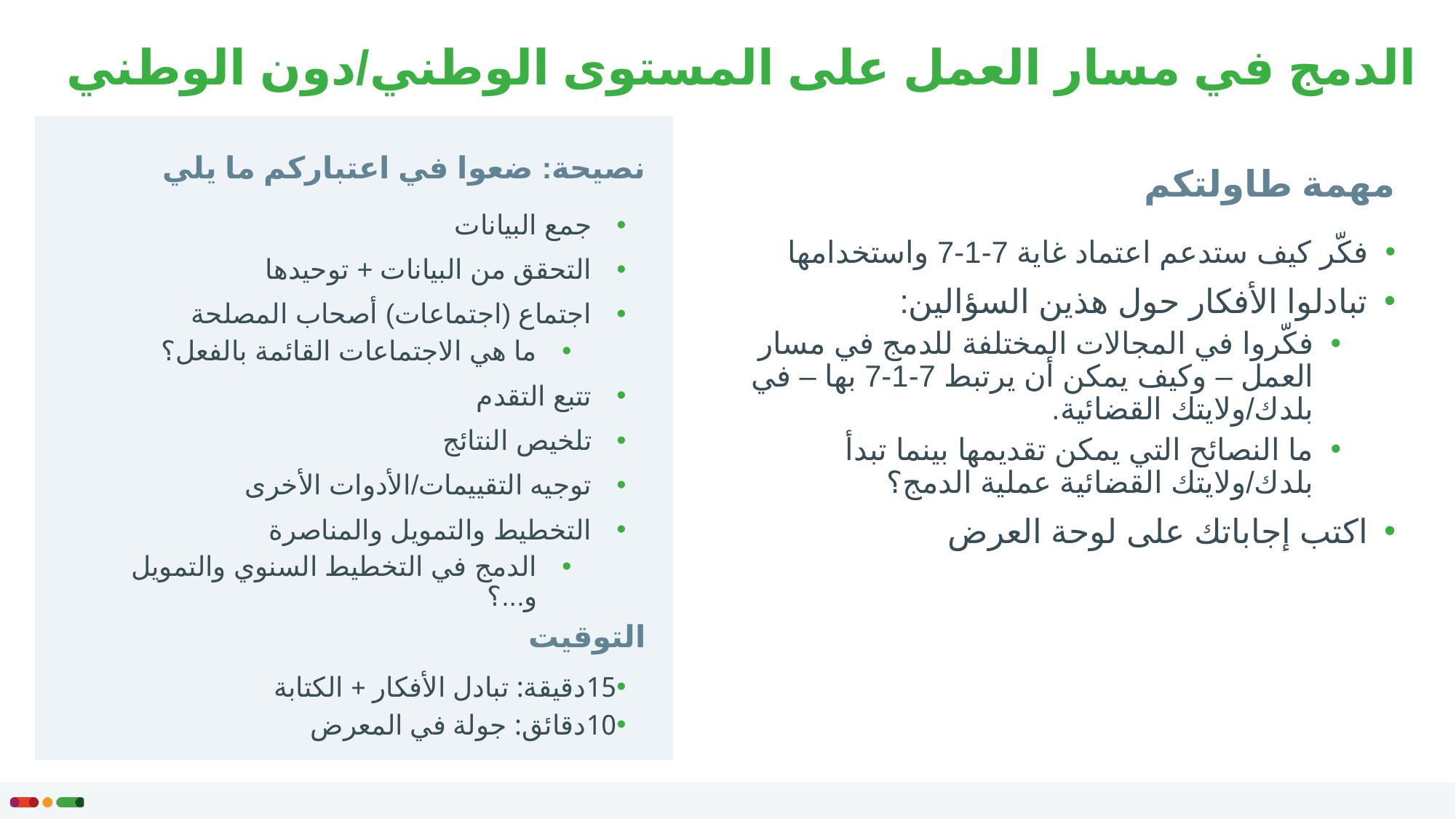

# الدمج في مسار العمل على المستوى الوطني/دون الوطني
مهمة طاولتكم

نصيحة: ضعوا في اعتباركم ما يلي
جمع البيانات
التحقق من البيانات + توحيدها
اجتماع (اجتماعات) أصحاب المصلحة
ما هي الاجتماعات القائمة بالفعل؟
تتبع التقدم
تلخيص النتائج
توجيه التقييمات/الأدوات الأخرى
التخطيط والتمويل والمناصرة
الدمج في التخطيط السنوي والتمويل و...؟

فكّر كيف ستدعم اعتماد غاية 7-1-7 واستخدامها
تبادلوا الأفكار حول هذين السؤالين:
فكّروا في المجالات المختلفة للدمج في مسار العمل – وكيف يمكن أن يرتبط 7-1-7 بها – في بلدك/ولايتك القضائية.
ما النصائح التي يمكن تقديمها بينما تبدأ بلدك/ولايتك القضائية عملية الدمج؟
اكتب إجاباتك على لوحة العرض

التوقيت
15دقيقة: تبادل الأفكار + الكتابة
10دقائق: جولة في المعرض